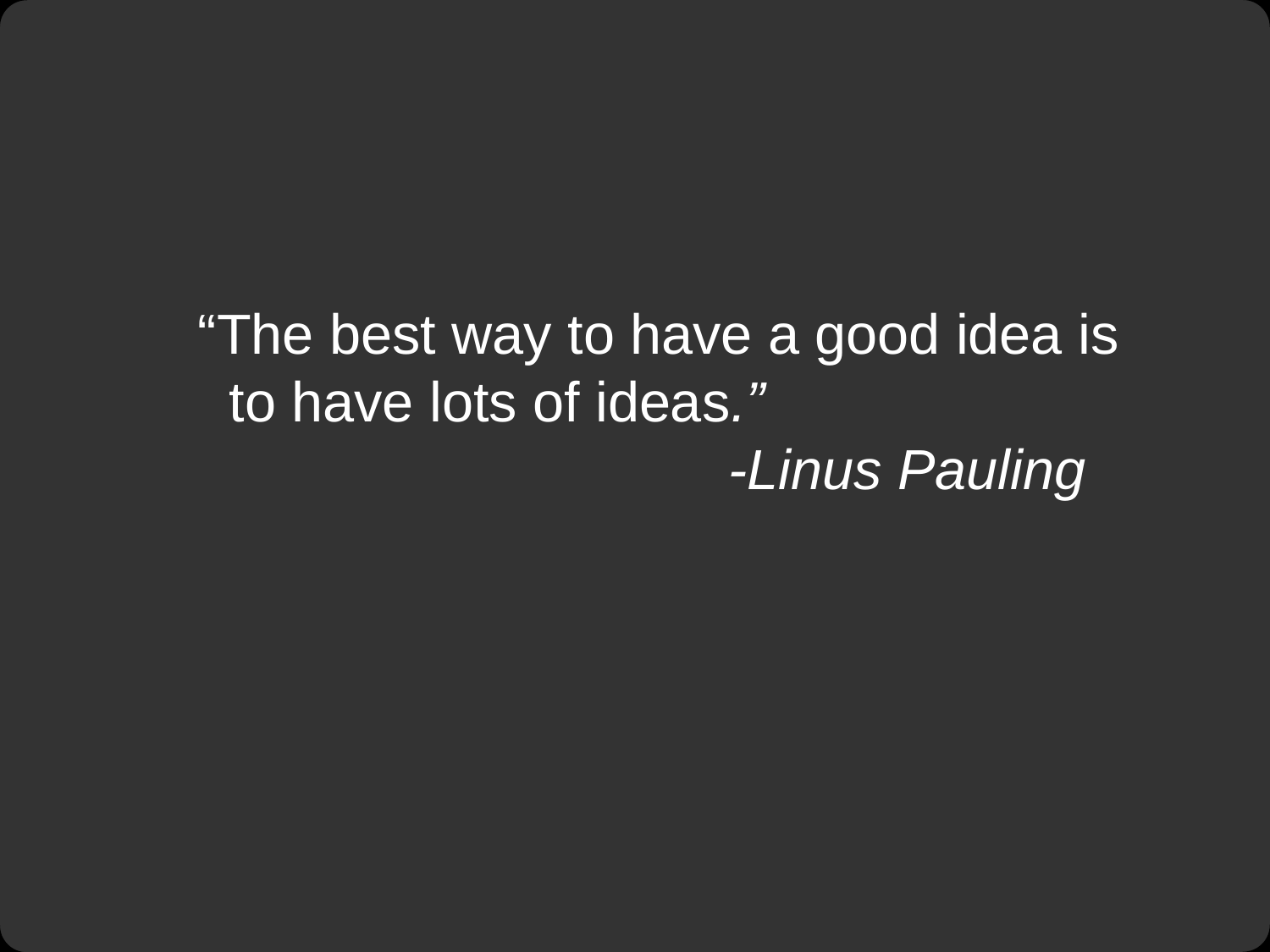

#
	“The best way to have a good idea is
  to have lots of ideas.”
-Linus Pauling